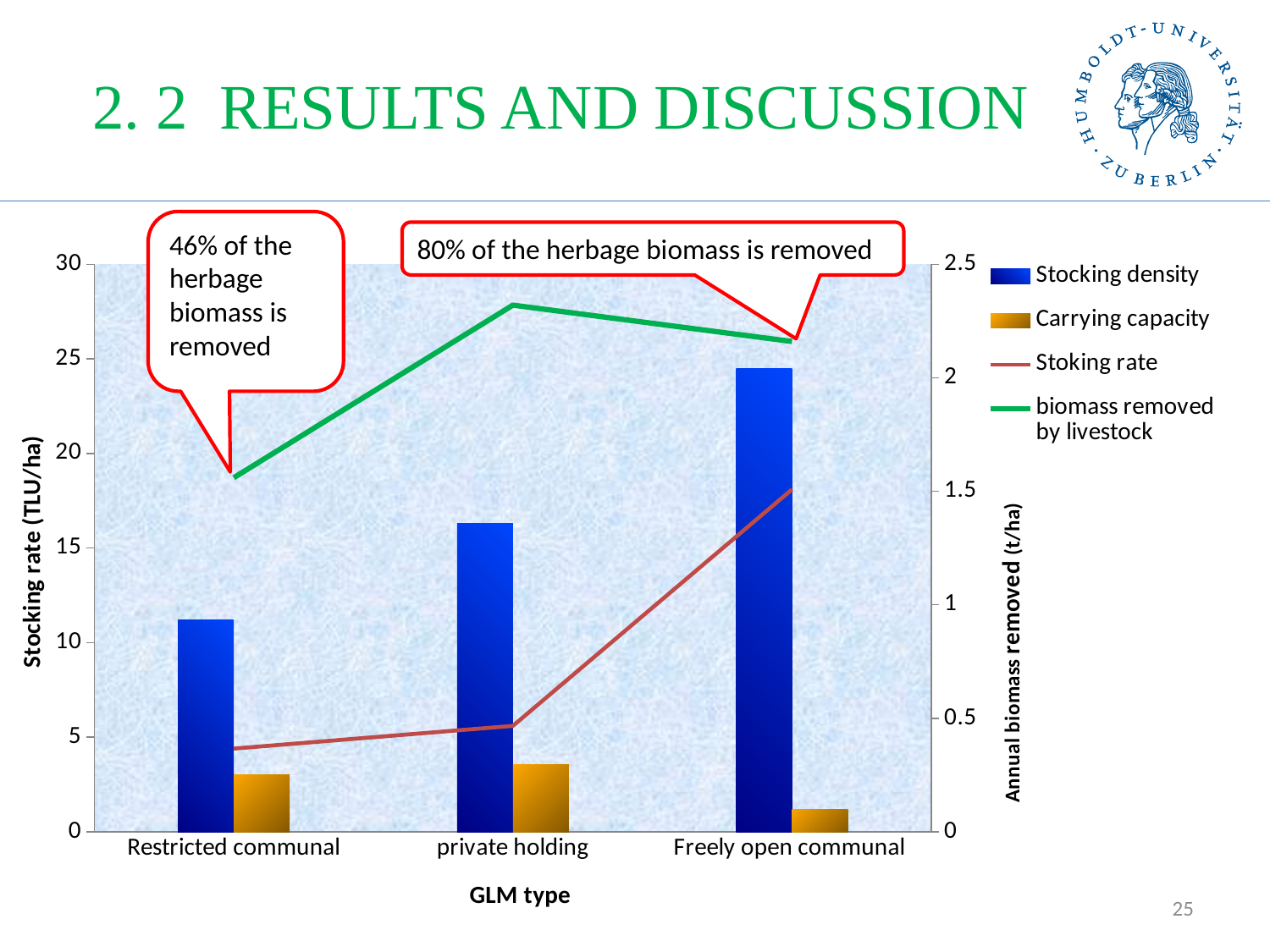

# 2. 2  RESULTS AND DISCUSSION
46% of the herbage biomass is removed
80% of the herbage biomass is removed

### Chart

| Category | Stocking density | Carrying capacity | Stoking rate  | biomass removed by livestock |
|---|---|---|---|---|
| Restricted communal | 11.2 | 3.02 | 4.4 | 1.56 |
| private holding | 16.3 | 3.56 | 5.6 | 2.3199999999999967 |
| Freely open communal  | 24.5 | 1.2 | 18.1 | 2.16 |
25